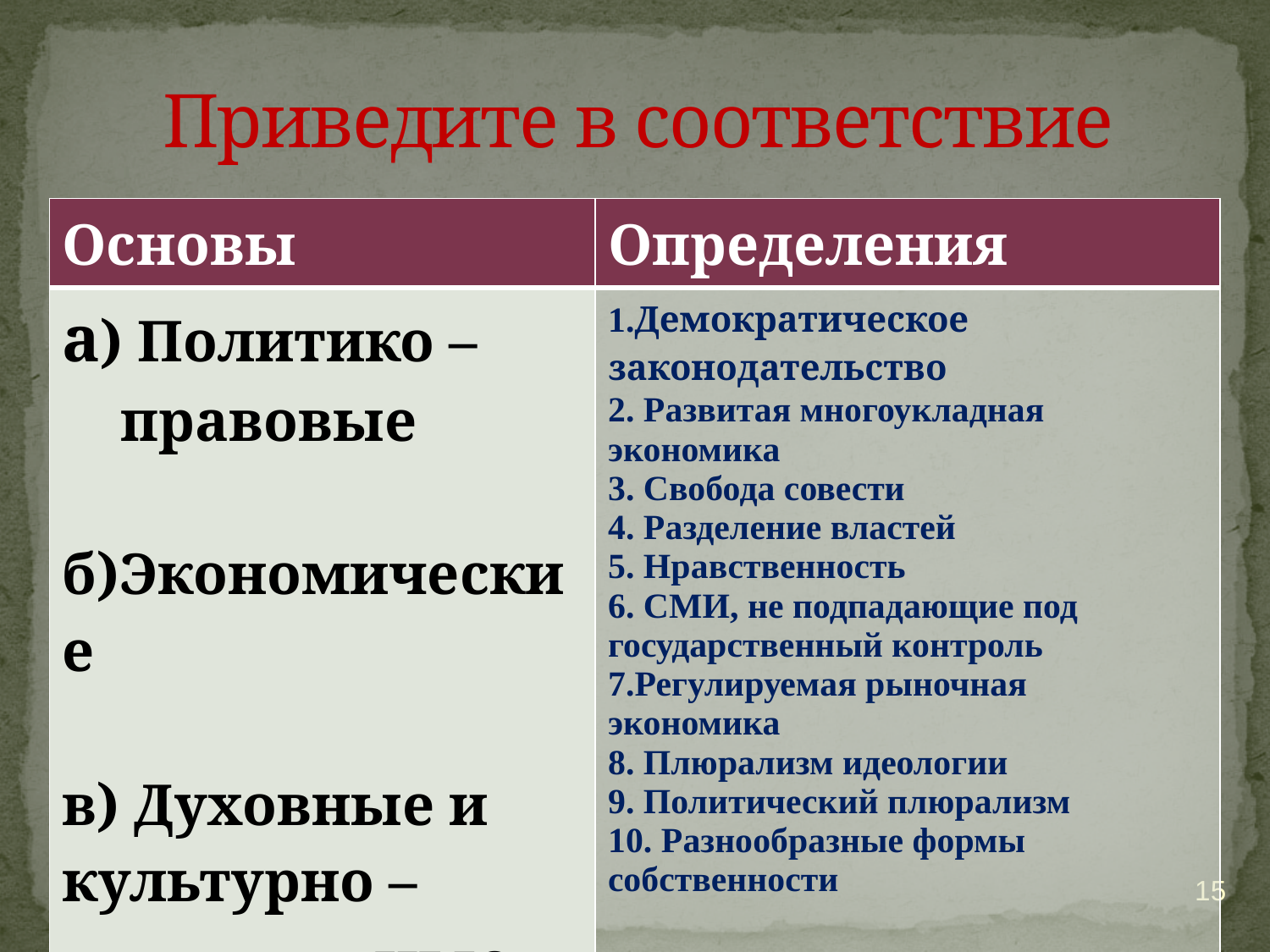

# Приведите в соответствие
| Основы | Определения |
| --- | --- |
| а) Политико – правовые б)Экономические в) Духовные и культурно – нравственные | 1.Демократическое законодательство 2. Развитая многоукладная экономика 3. Свобода совести 4. Разделение властей 5. Нравственность 6. СМИ, не подпадающие под государственный контроль 7.Регулируемая рыночная экономика 8. Плюрализм идеологии 9. Политический плюрализм 10. Разнообразные формы собственности |
15